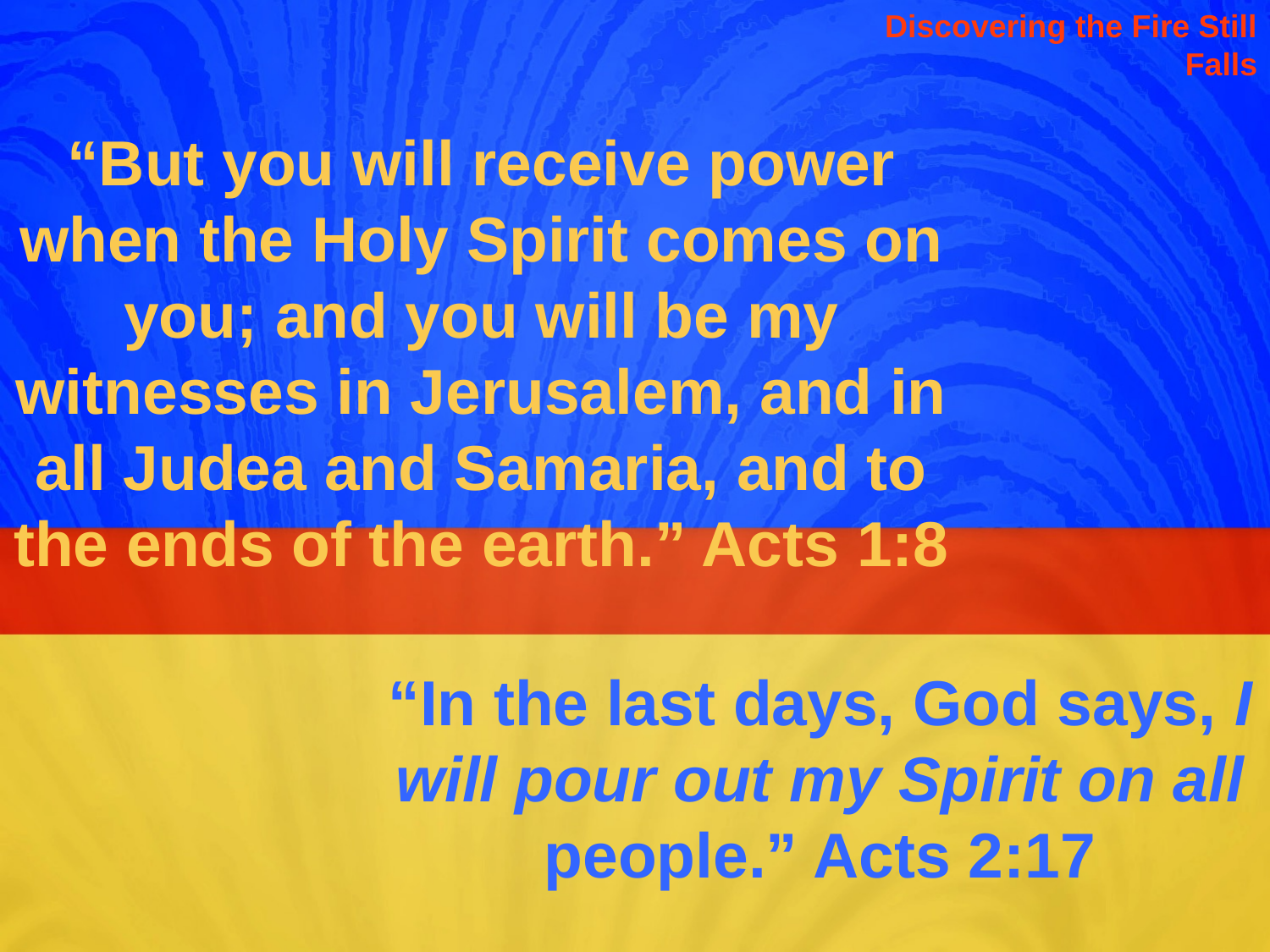

Discovering the Fire Still Falls
“But you will receive power when the Holy Spirit comes on you; and you will be my witnesses in Jerusalem, and in all Judea and Samaria, and to the ends of the earth.” Acts 1:8
“In the last days, God says, I will pour out my Spirit on all people.” Acts 2:17